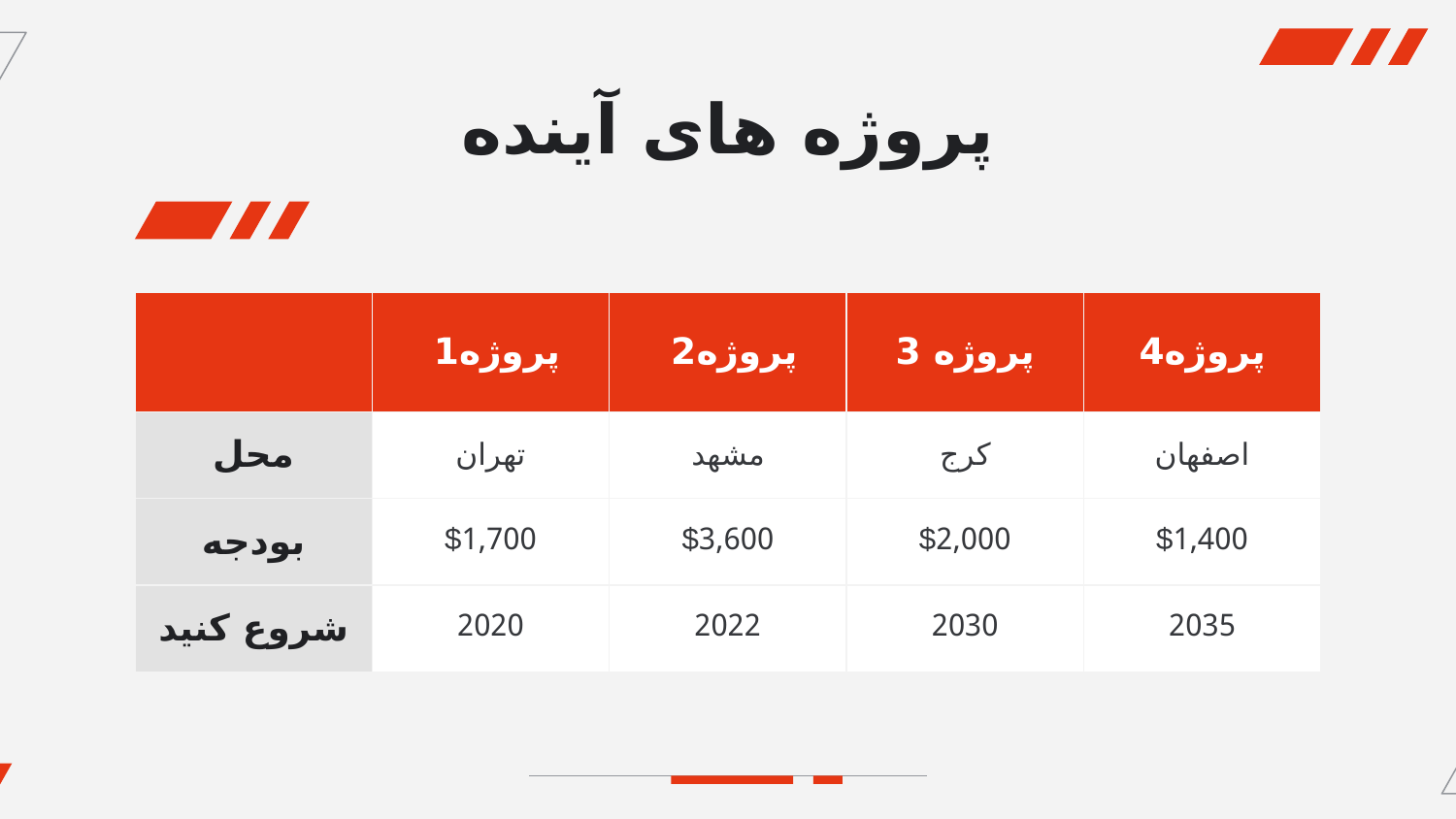

# پروژه های آینده

|  | پروژه1 | پروژه2 | پروژه 3 | پروژه4 |
| --- | --- | --- | --- | --- |
| محل | تهران | مشهد | کرج | اصفهان |
| بودجه | $1,700 | $3,600 | $2,000 | $1,400 |
| شروع کنید | 2020 | 2022 | 2030 | 2035 |